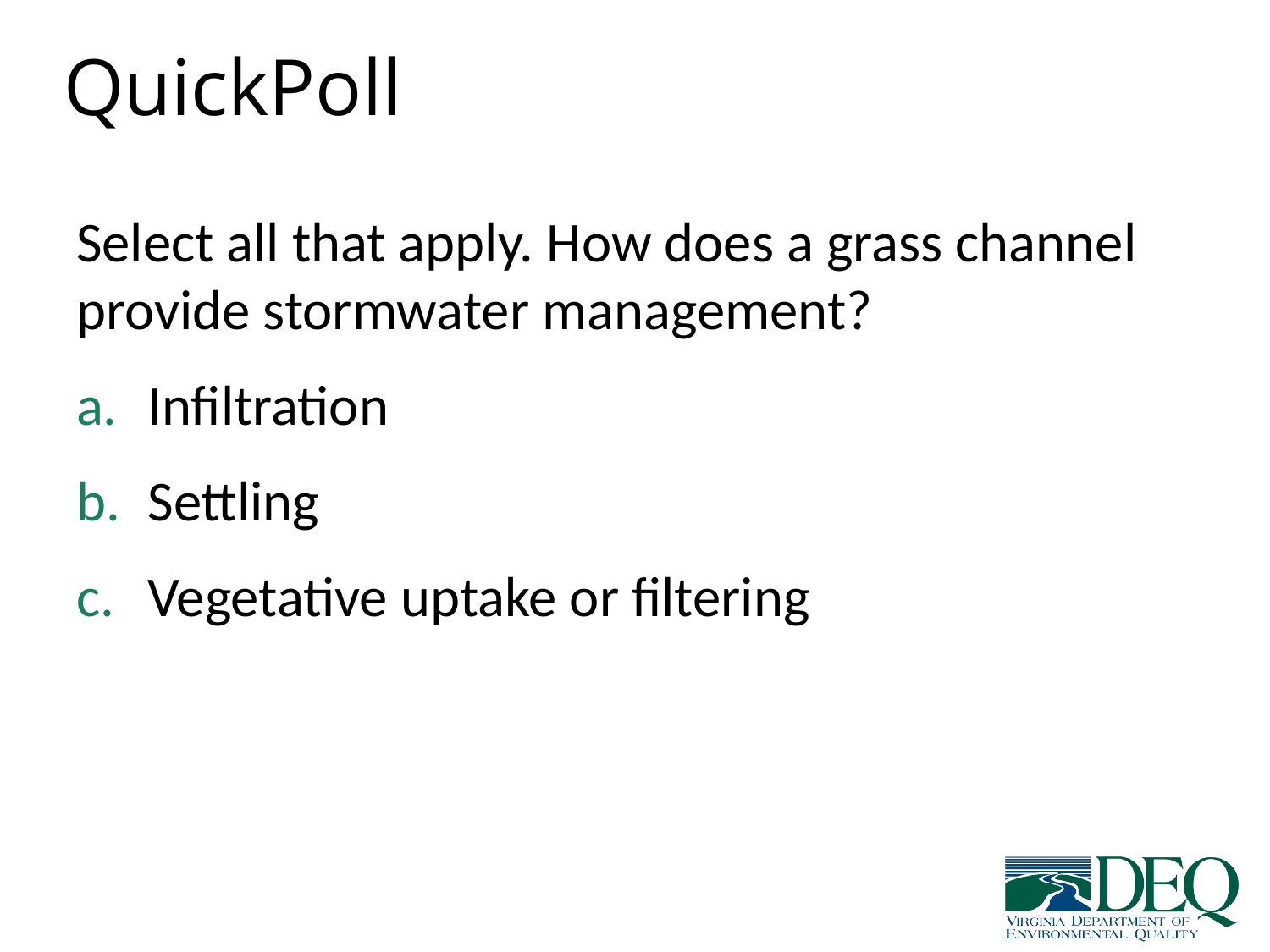

# QuickPoll
Select all that apply. How does a grass channel provide stormwater management?
Infiltration
Settling
Vegetative uptake or filtering